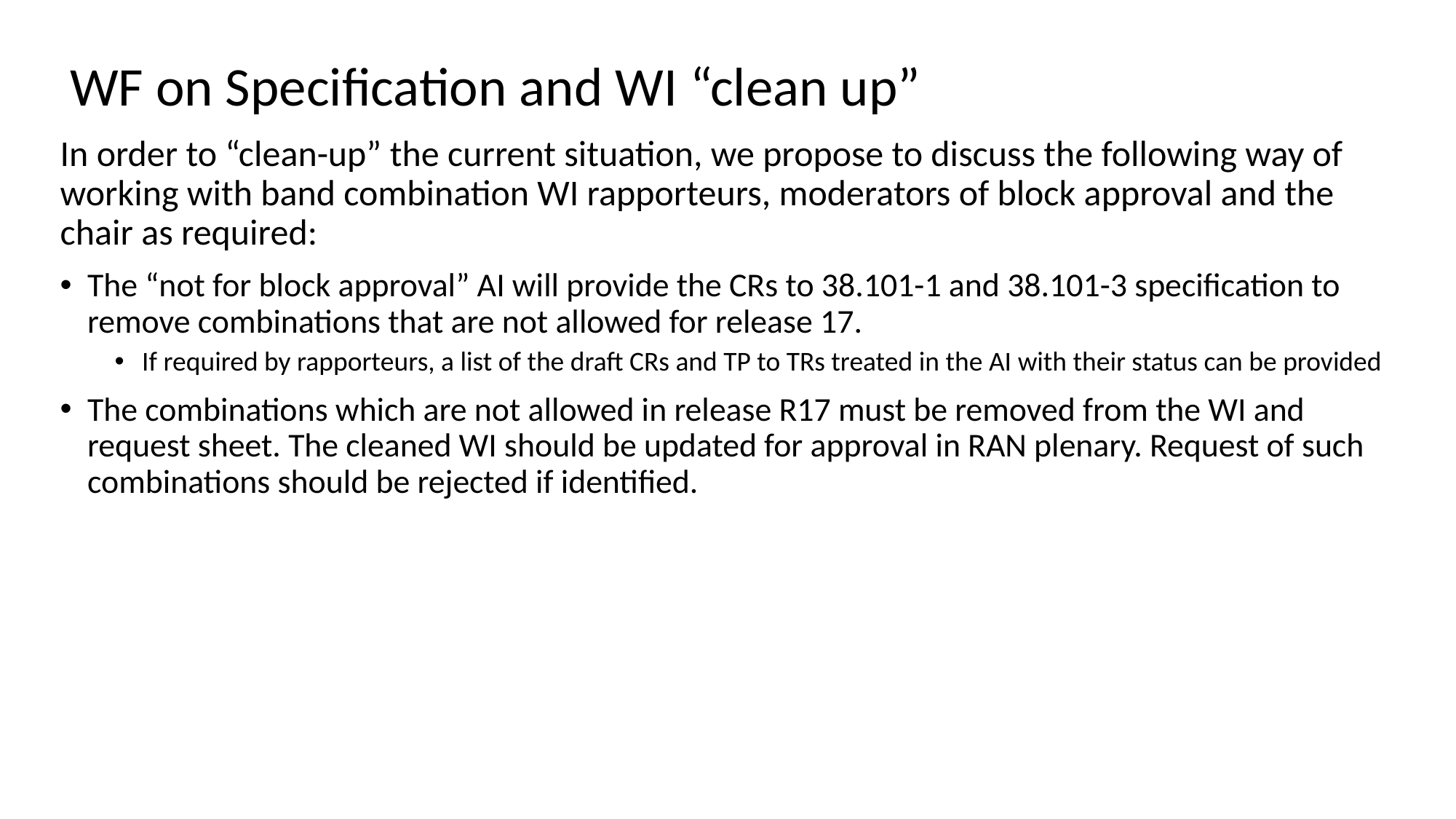

# WF on Specification and WI “clean up”
In order to “clean-up” the current situation, we propose to discuss the following way of working with band combination WI rapporteurs, moderators of block approval and the chair as required:
The “not for block approval” AI will provide the CRs to 38.101-1 and 38.101-3 specification to remove combinations that are not allowed for release 17.
If required by rapporteurs, a list of the draft CRs and TP to TRs treated in the AI with their status can be provided
The combinations which are not allowed in release R17 must be removed from the WI and request sheet. The cleaned WI should be updated for approval in RAN plenary. Request of such combinations should be rejected if identified.